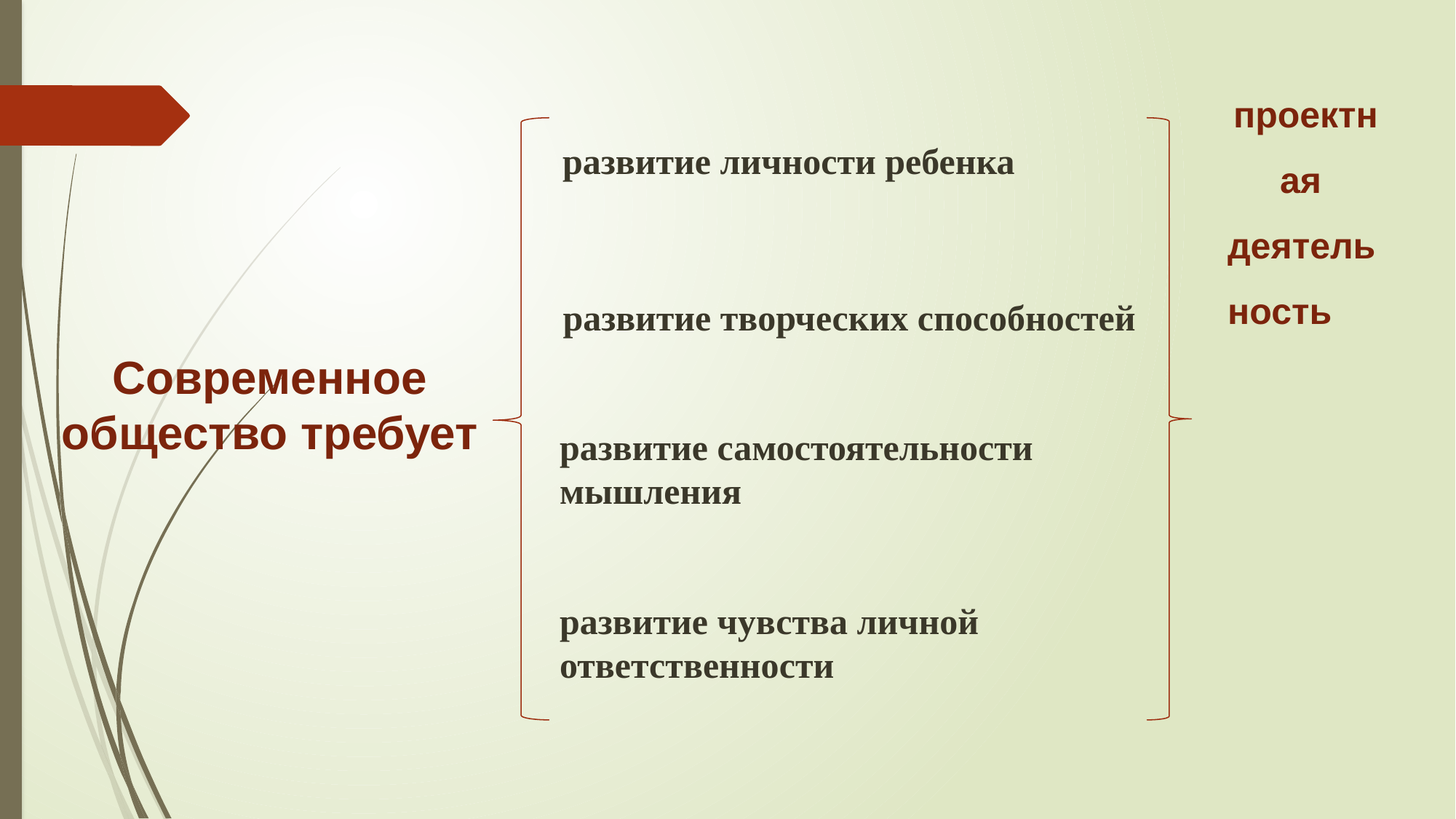

проектная
деятельность

развитие личности ребенка
развитие творческих способностей
# Современное общество требует
развитие самостоятельности мышления
развитие чувства личной ответственности